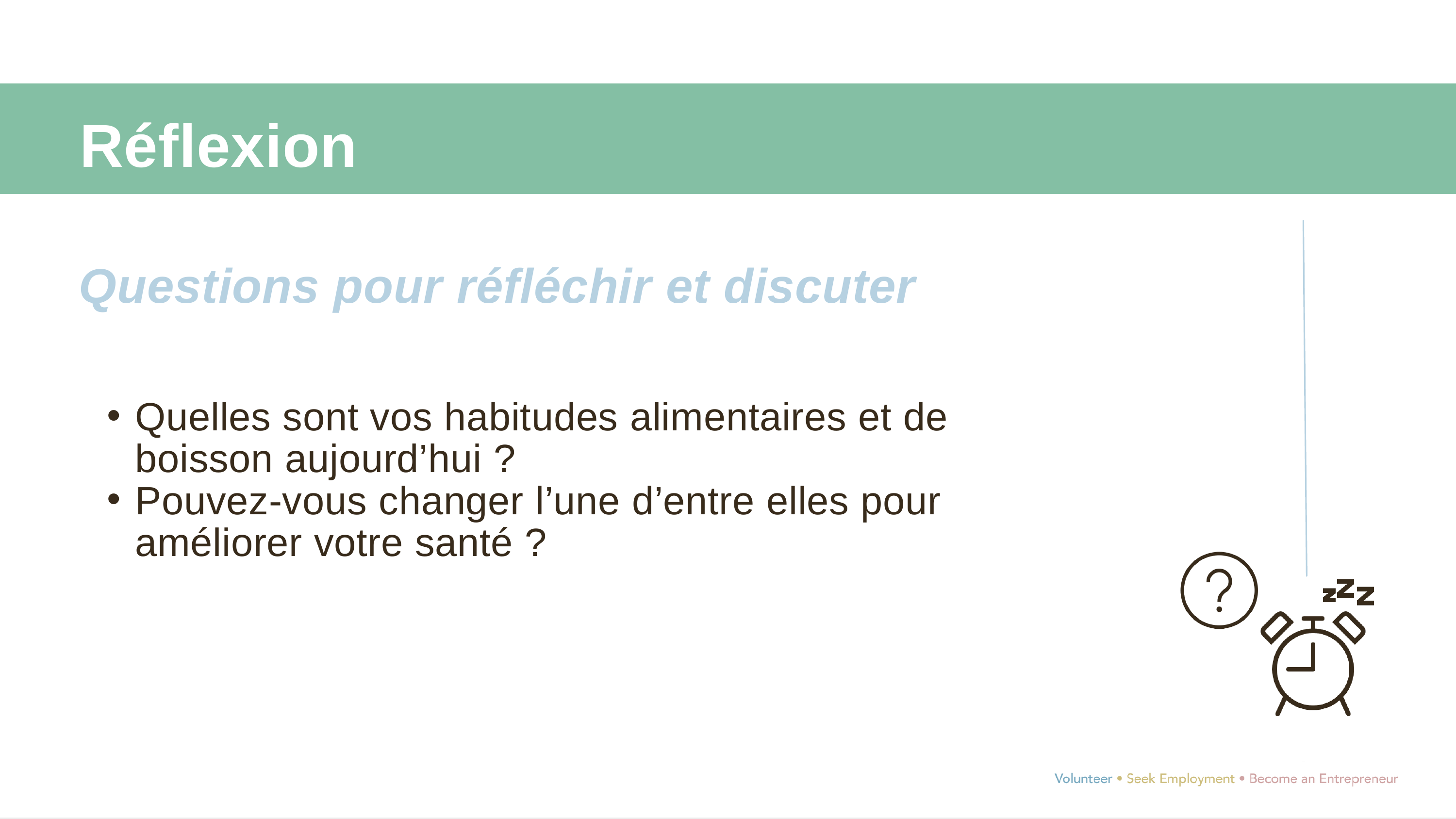

Réflexion

Questions pour réfléchir et discuter

Quelles sont vos habitudes alimentaires et de boisson aujourd’hui ?
Pouvez-vous changer l’une d’entre elles pour améliorer votre santé ?